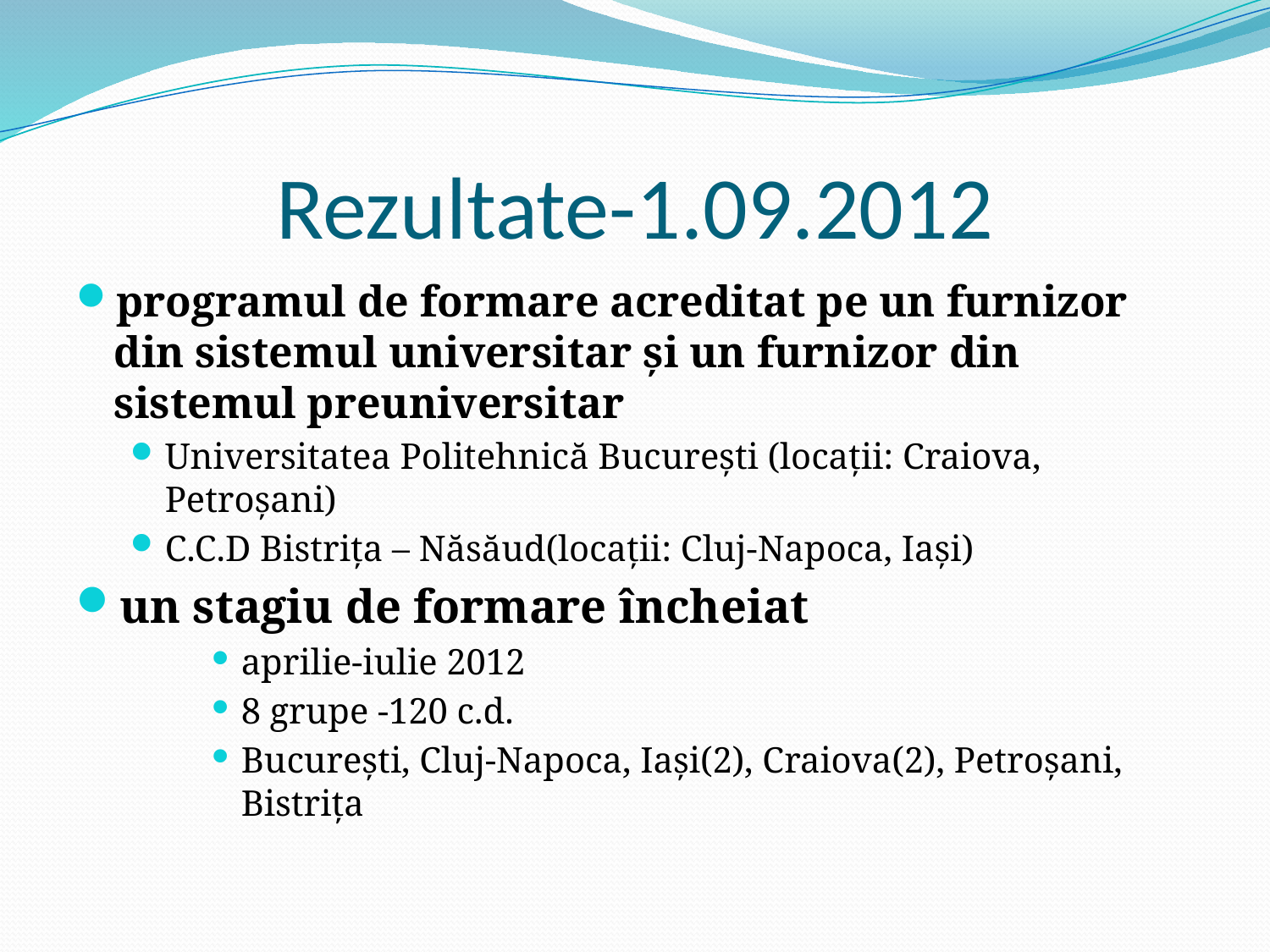

# Rezultate-1.09.2012
programul de formare acreditat pe un furnizor din sistemul universitar şi un furnizor din sistemul preuniversitar
Universitatea Politehnică Bucureşti (locaţii: Craiova, Petroşani)
C.C.D Bistriţa – Năsăud(locaţii: Cluj-Napoca, Iaşi)
un stagiu de formare încheiat
aprilie-iulie 2012
8 grupe -120 c.d.
Bucureşti, Cluj-Napoca, Iaşi(2), Craiova(2), Petroşani, Bistriţa